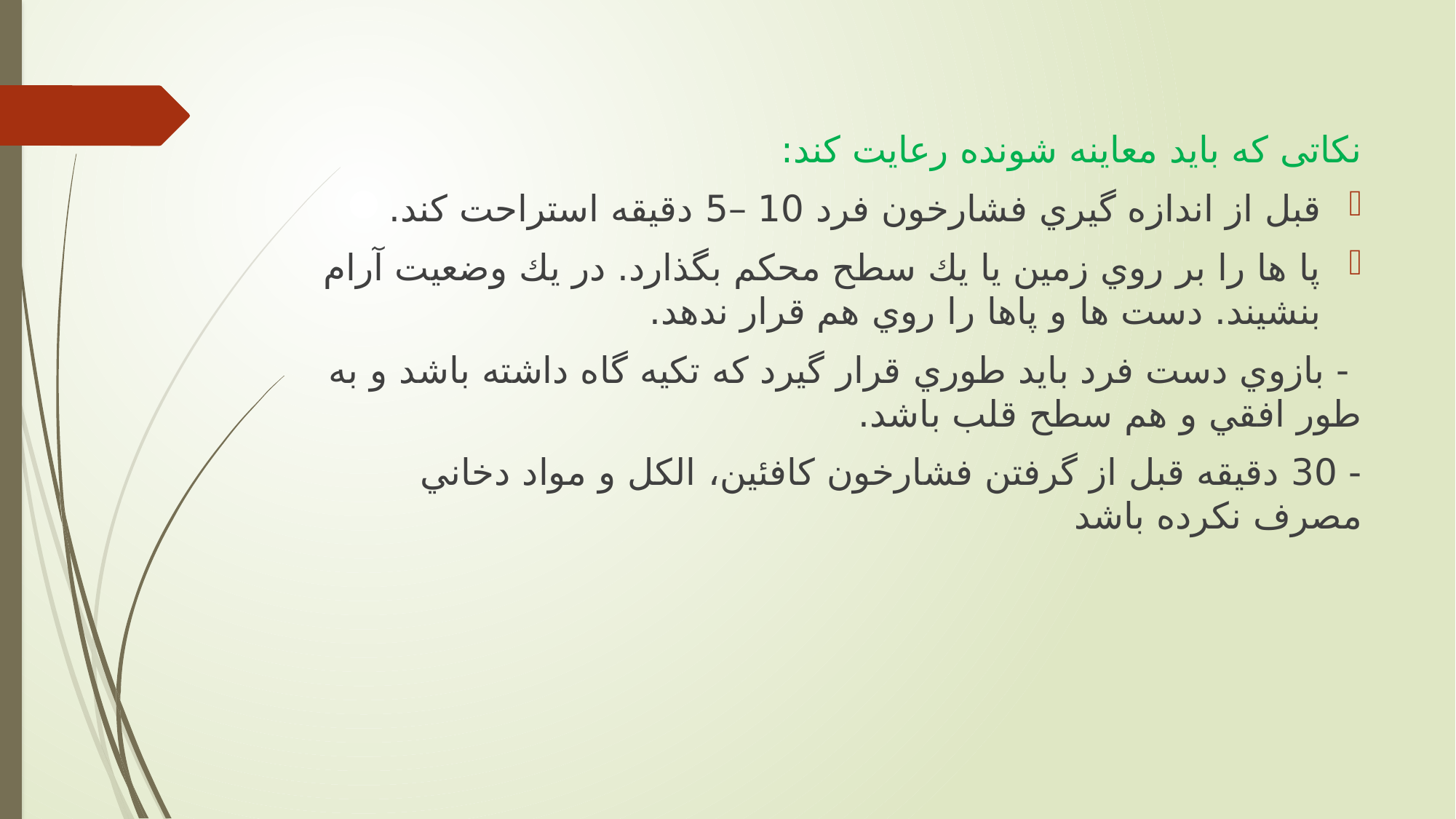

نکاتی كه بايد معاينه شونده رعايت كند:
قبل از اندازه گیري فشارخون فرد 10 –5 دقیقه استراحت کند.
پا ها را بر روي زمین يا يك سطح محکم بگذارد. در يك وضعیت آرام بنشیند. دست ها و پاها را روي هم قرار ندهد.
 - بازوي دست فرد بايد طوري قرار گیرد که تکیه گاه داشته باشد و به طور افقي و هم سطح قلب باشد.
- 30 دقیقه قبل از گرفتن فشارخون کافئین، الکل و مواد دخاني مصرف نکرده باشد